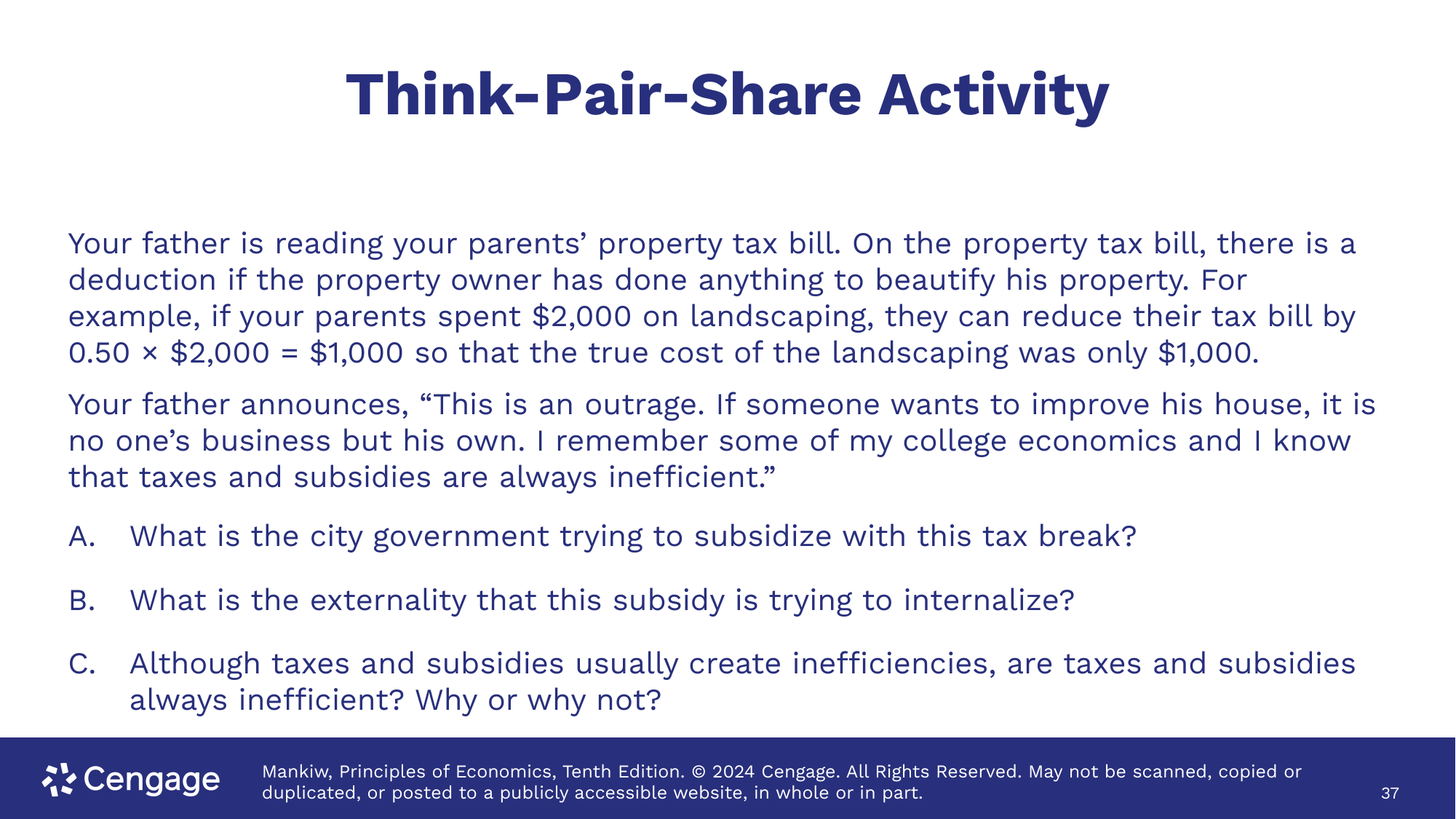

# Think-Pair-Share Activity
Your father is reading your parents’ property tax bill. On the property tax bill, there is a deduction if the property owner has done anything to beautify his property. For example, if your parents spent $2,000 on landscaping, they can reduce their tax bill by 0.50 × $2,000 = $1,000 so that the true cost of the landscaping was only $1,000.
Your father announces, “This is an outrage. If someone wants to improve his house, it is no one’s business but his own. I remember some of my college economics and I know that taxes and subsidies are always inefficient.”
What is the city government trying to subsidize with this tax break?
What is the externality that this subsidy is trying to internalize?
Although taxes and subsidies usually create inefficiencies, are taxes and subsidies always inefficient? Why or why not?